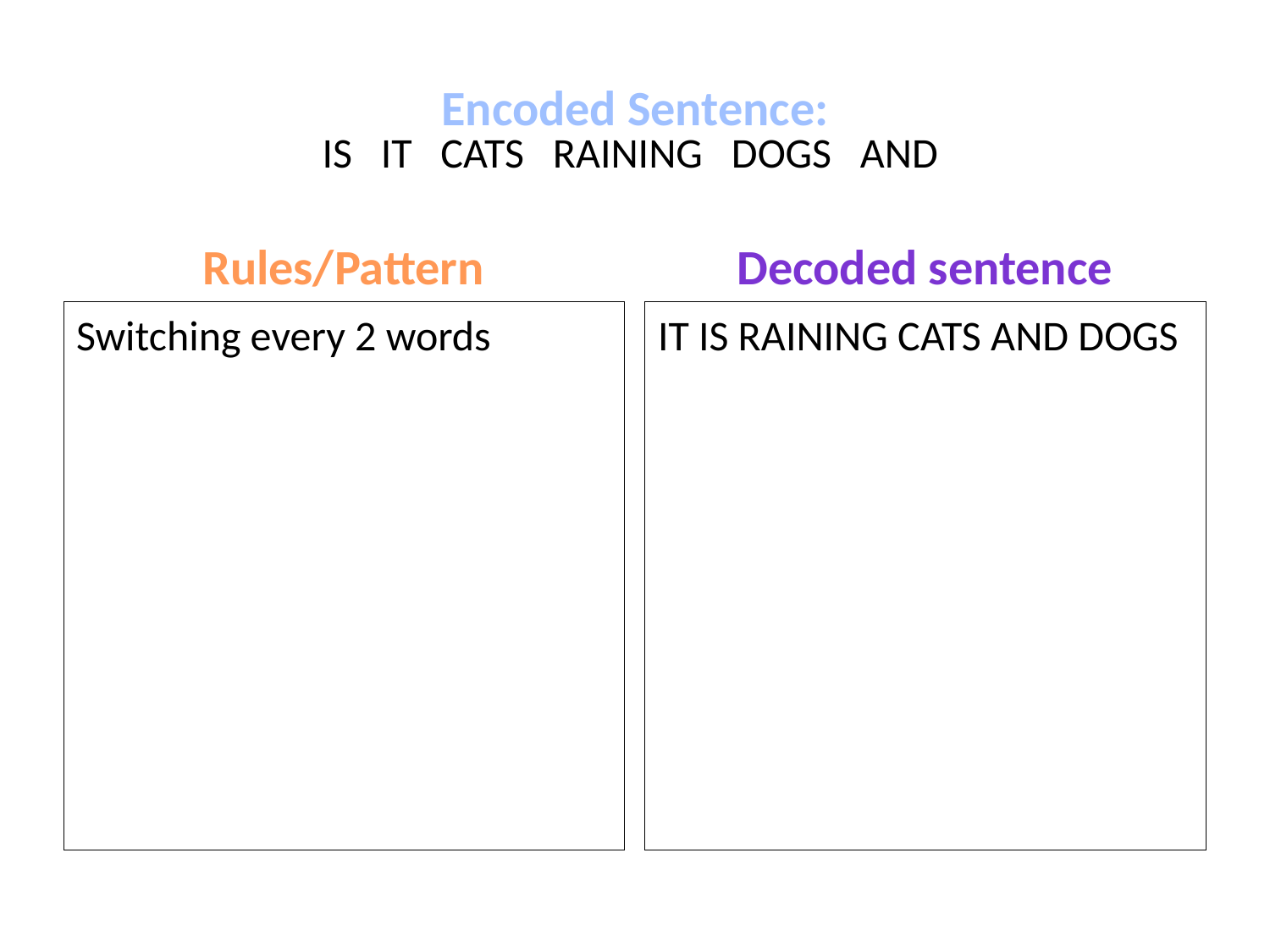

# IS   IT   CATS   RAINING   DOGS   AND
Encoded Sentence:
Rules/Pattern
Decoded sentence
Switching every 2 words
IT IS RAINING CATS AND DOGS